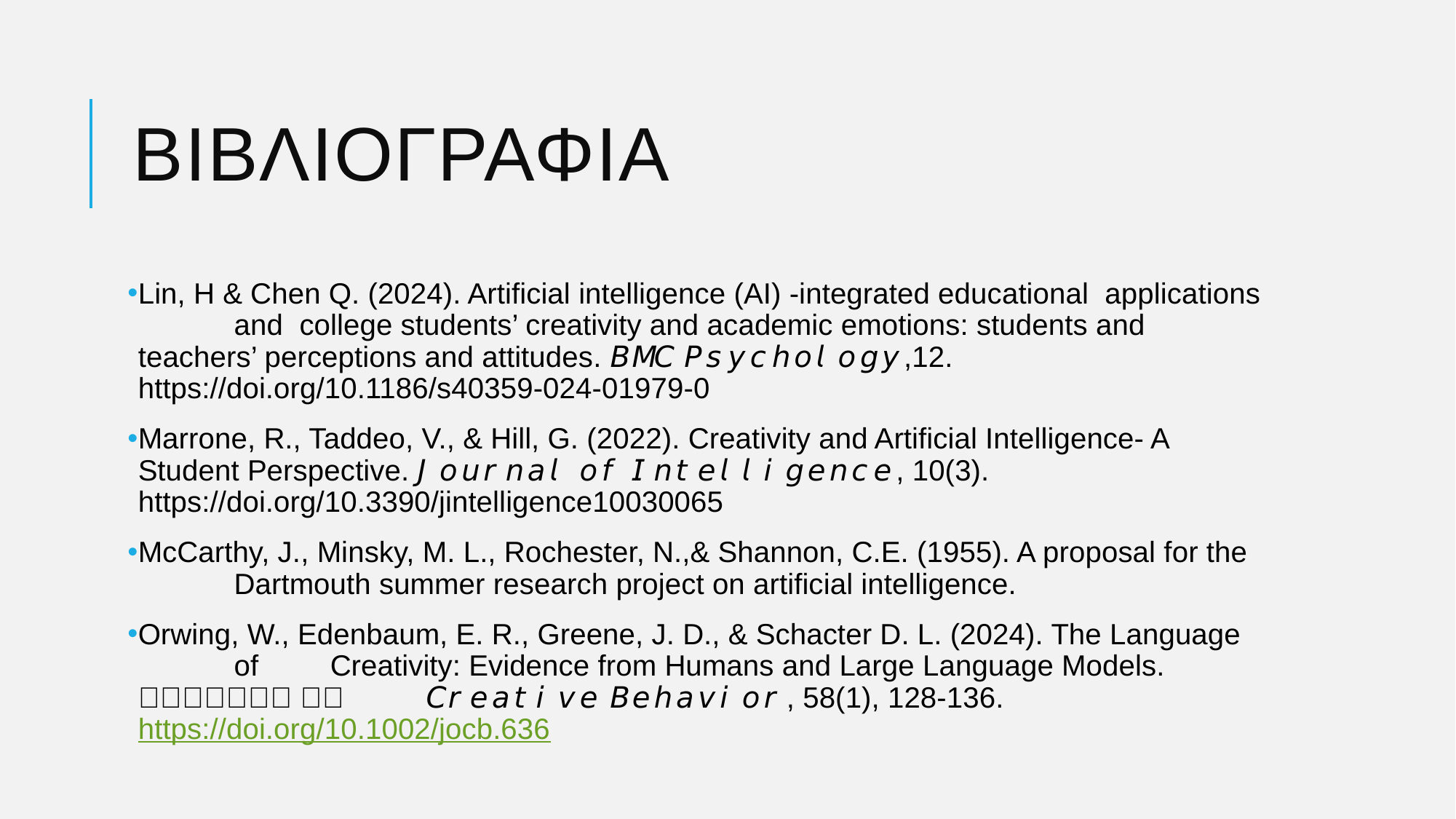

# βιβλιογραφια
Lin, H & Chen Q. (2024). Artificial intelligence (AI) -integrated educational  applications 	and  college students’ creativity and academic emotions: students and 	teachers’ perceptions and attitudes. 𝘉𝘔𝘊 𝘗𝘴𝘺𝘤𝘩𝘰𝘭𝘰𝘨𝘺,12.  	https://doi.org/10.1186/s40359-024-01979-0
Marrone, R., Taddeo, V., & Hill, G. (2022). Creativity and Artificial Intelligence- A 	Student Perspective. 𝘑𝘰𝘶𝘳𝘯𝘢𝘭 𝘰𝘧 𝘐𝘯𝘵𝘦𝘭𝘭𝘪𝘨𝘦𝘯𝘤𝘦, 10(3). 	https://doi.org/10.3390/jintelligence10030065
McCarthy, J., Minsky, M. L., Rochester, N.,& Shannon, C.E. (1955). A proposal for the 	Dartmouth summer research project on artificial intelligence.
Orwing, W., Edenbaum, E. R., Greene, J. D., & Schacter D. L. (2024). The Language    	of 	Creativity: Evidence from Humans and Large Language Models. 	𝘑𝘰𝘶𝘳𝘯𝘢𝘭 𝘰𝘧 	𝘊𝘳𝘦𝘢𝘵𝘪𝘷𝘦 𝘉𝘦𝘩𝘢𝘷𝘪𝘰𝘳, 58(1), 128-136. https://doi.org/10.1002/jocb.636